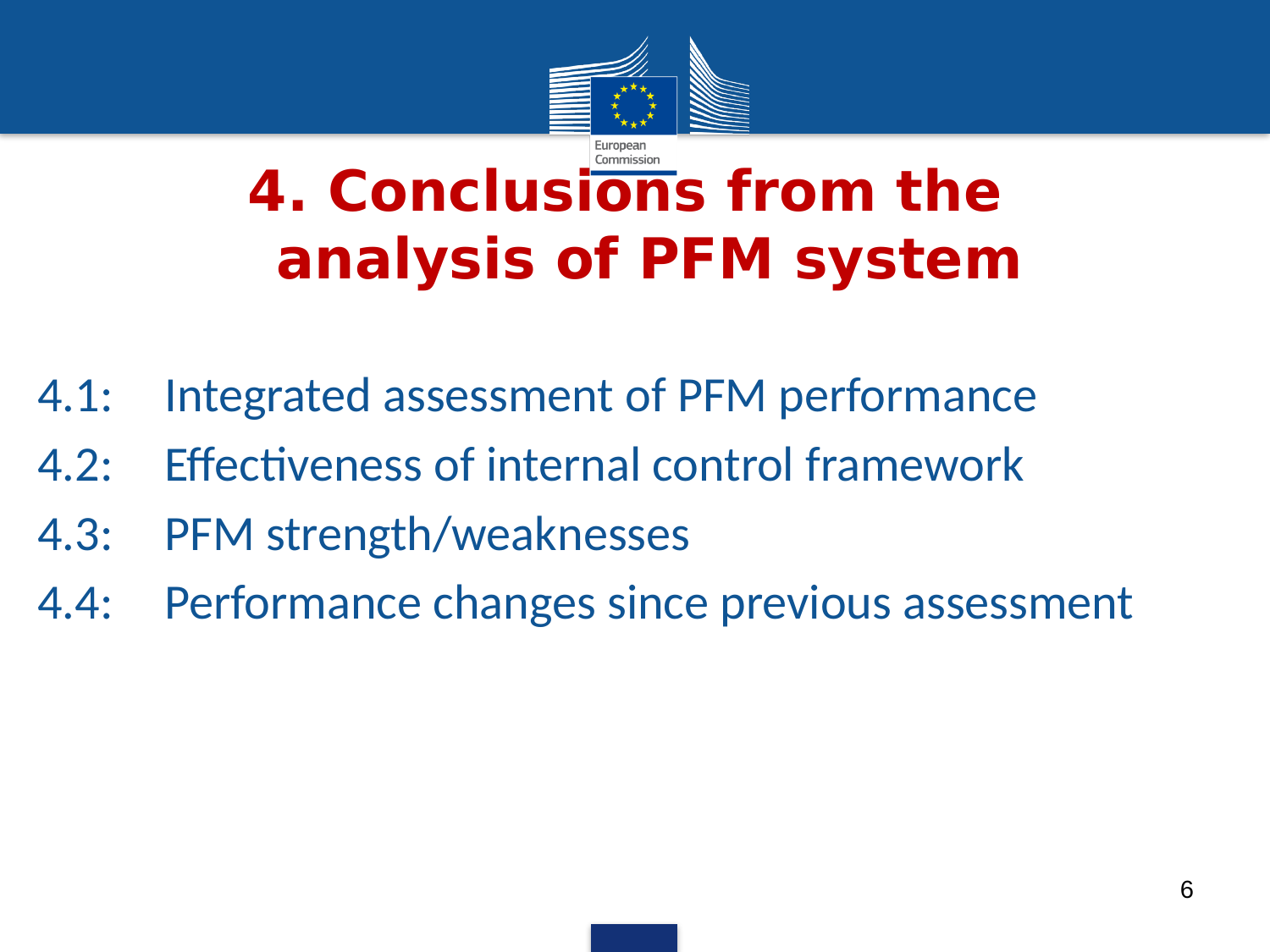

# 4. Conclusions from the analysis of PFM system
4.1:	Integrated assessment of PFM performance
4.2:	Effectiveness of internal control framework
4.3: 	PFM strength/weaknesses
4.4: 	Performance changes since previous assessment
6